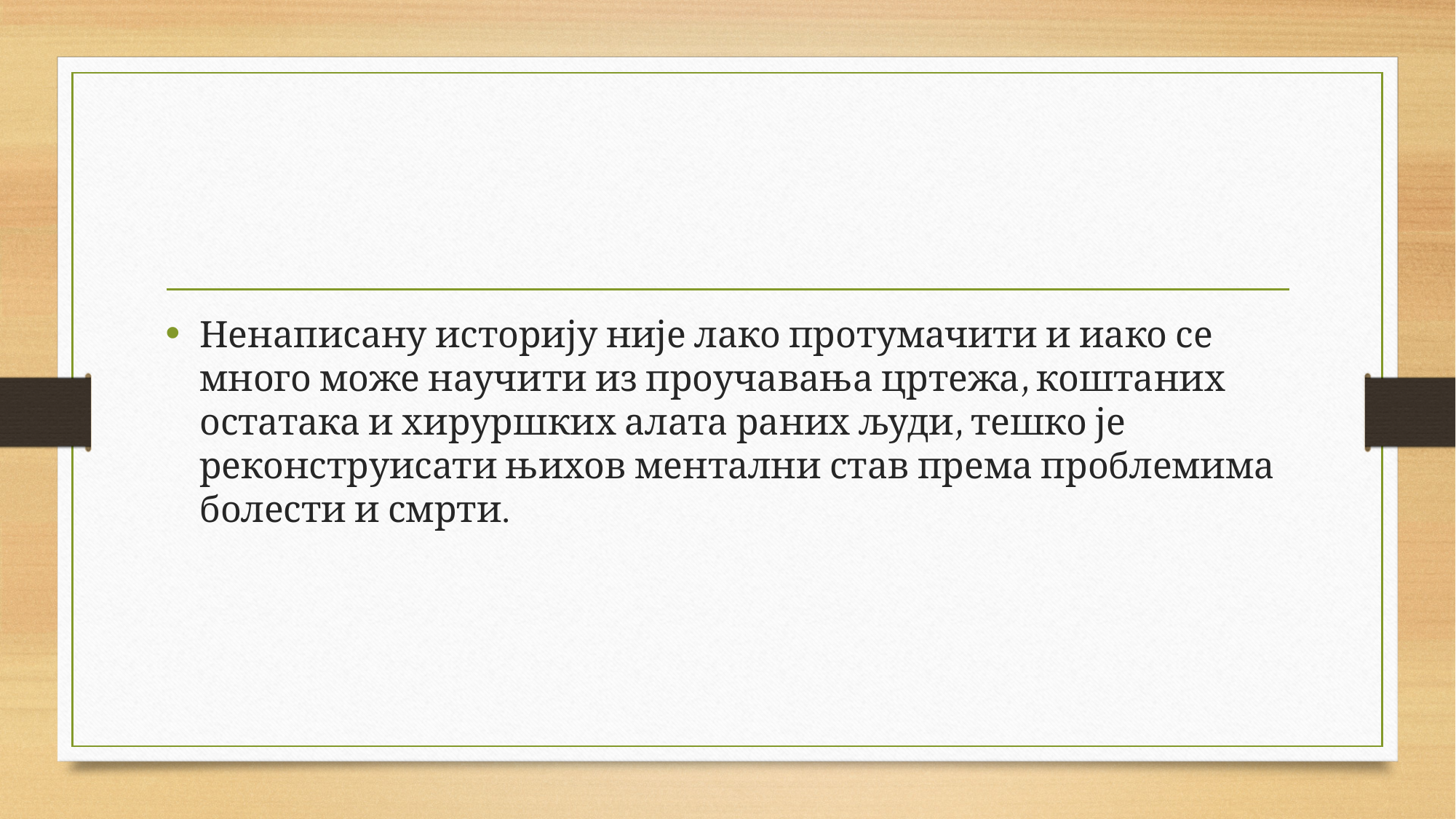

Ненаписану историју није лако протумачити и иако се много може научити из проучавања цртежа, коштаних остатака и хируршких алата раних људи, тешко је реконструисати њихов ментални став према проблемима болести и смрти.